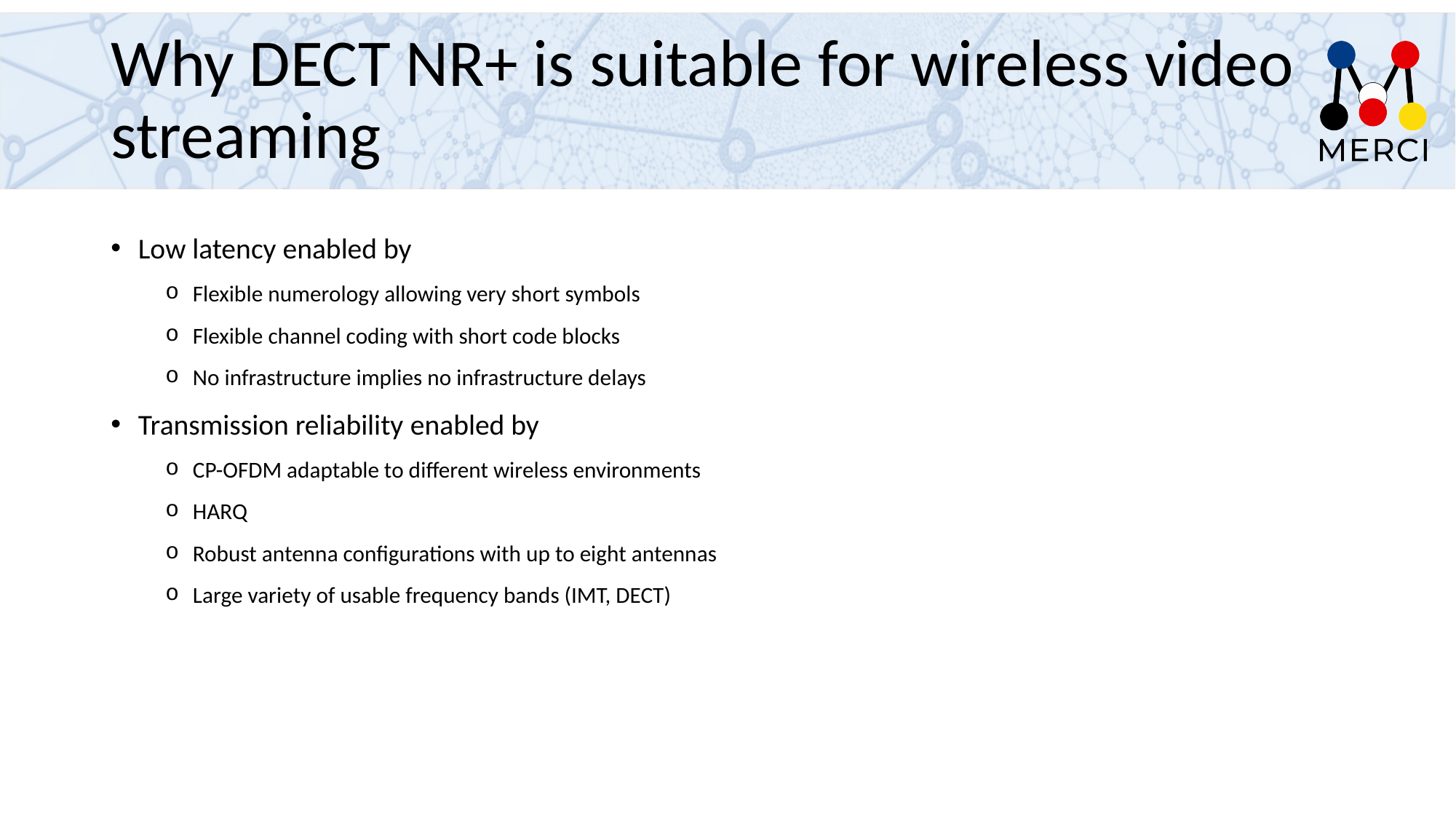

# Why DECT NR+ is suitable for wireless video streaming
Low latency enabled by
Flexible numerology allowing very short symbols
Flexible channel coding with short code blocks
No infrastructure implies no infrastructure delays
Transmission reliability enabled by
CP-OFDM adaptable to different wireless environments
HARQ
Robust antenna configurations with up to eight antennas
Large variety of usable frequency bands (IMT, DECT)